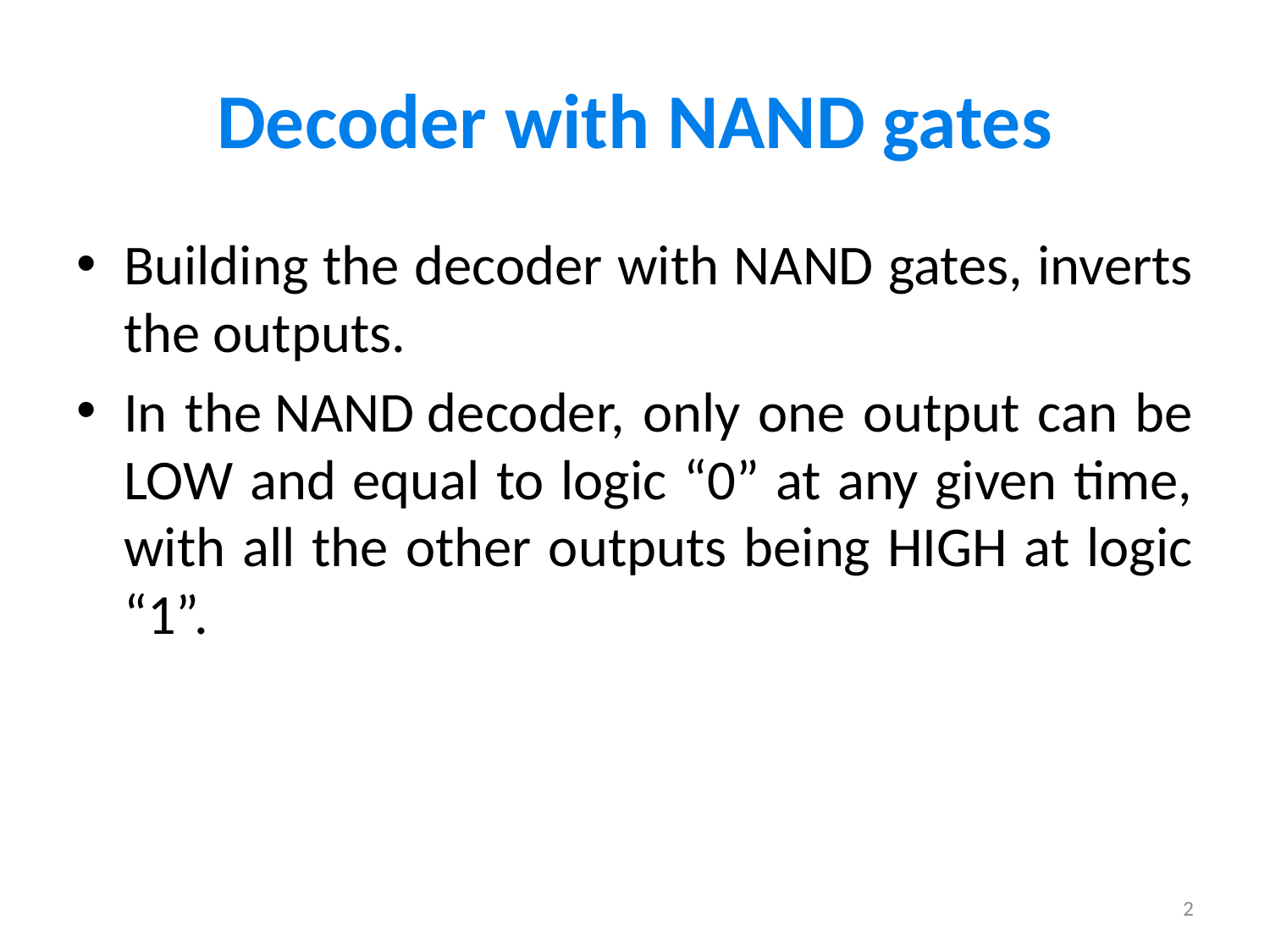

# Decoder with NAND gates
Building the decoder with NAND gates, inverts the outputs.
In the NAND decoder, only one output can be LOW and equal to logic “0” at any given time, with all the other outputs being HIGH at logic “1”.
2